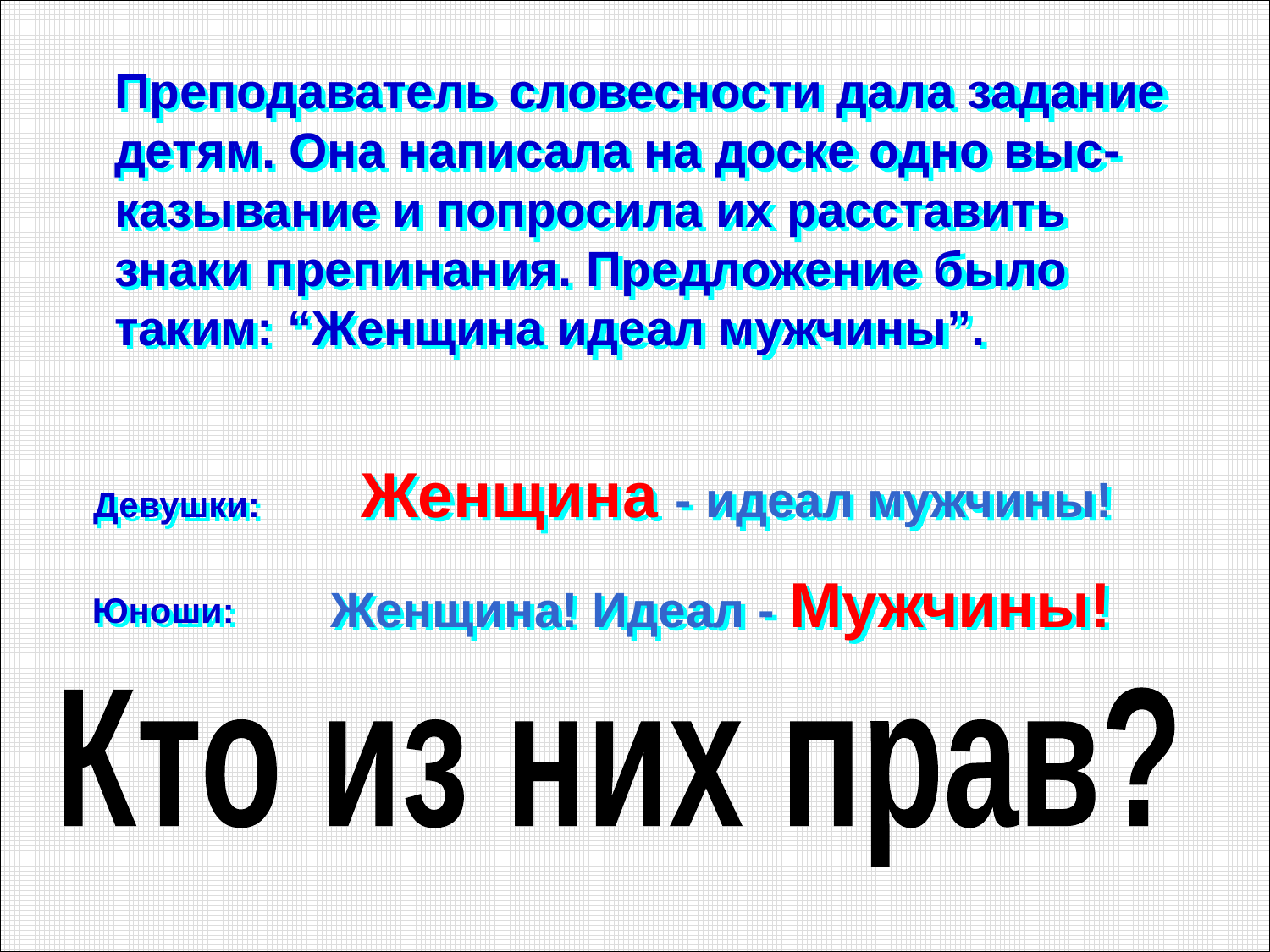

Преподаватель словесности дала задание
детям. Она написала на доске одно выс-
казывание и попросила их расставить
знаки препинания. Предложение было
таким: “Женщина идеал мужчины”.

Женщина - идеал мужчины!
Девушки:
Женщина! Идеал - Мужчины!

Юноши:
Кто из них прав?